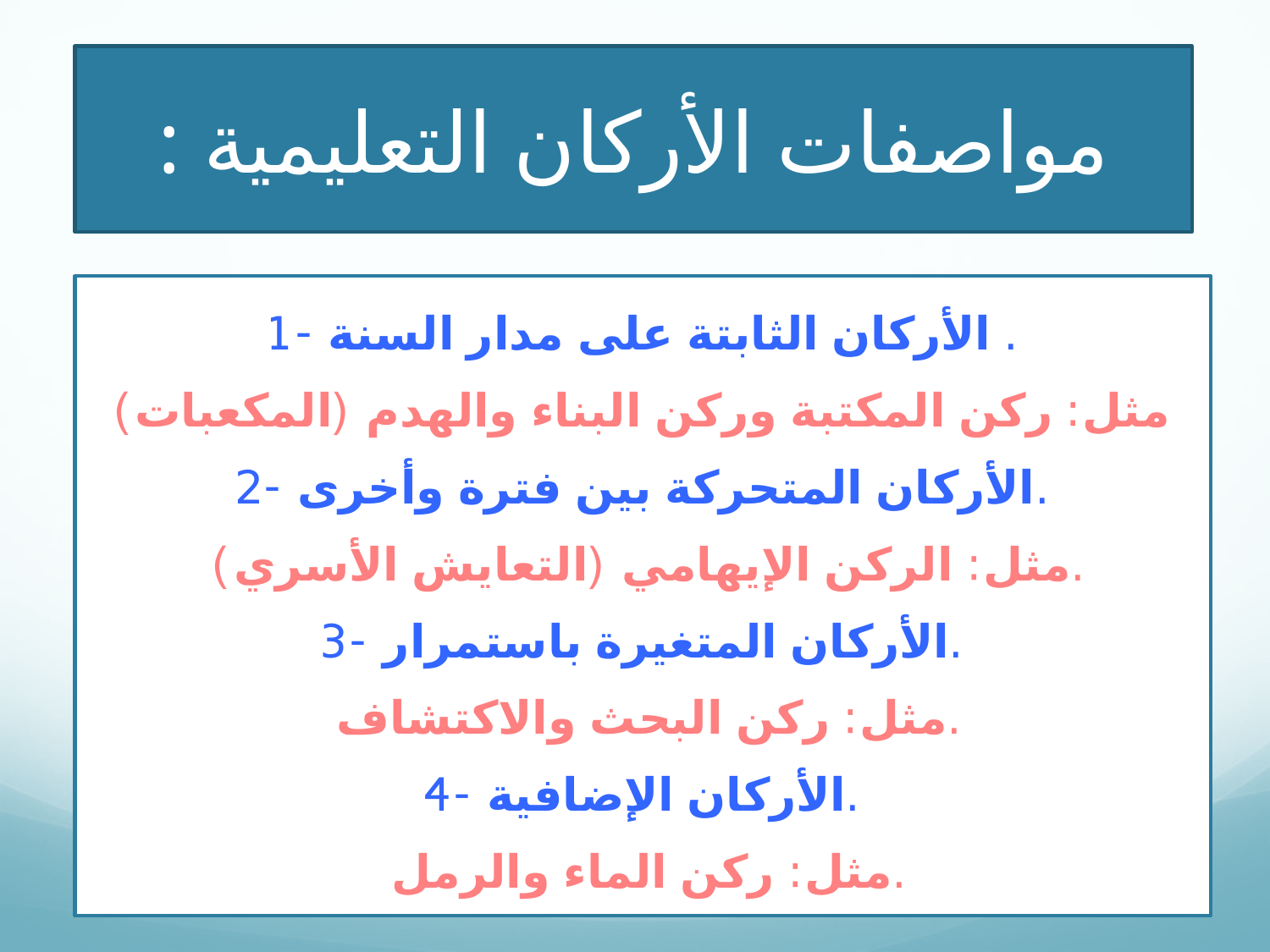

# مواصفات الأركان التعليمية :
1- الأركان الثابتة على مدار السنة .
مثل: ركن المكتبة وركن البناء والهدم (المكعبات)
2- الأركان المتحركة بين فترة وأخرى.
 مثل: الركن الإيهامي (التعايش الأسري).
3- الأركان المتغيرة باستمرار.
 مثل: ركن البحث والاكتشاف.
4- الأركان الإضافية.
 مثل: ركن الماء والرمل.